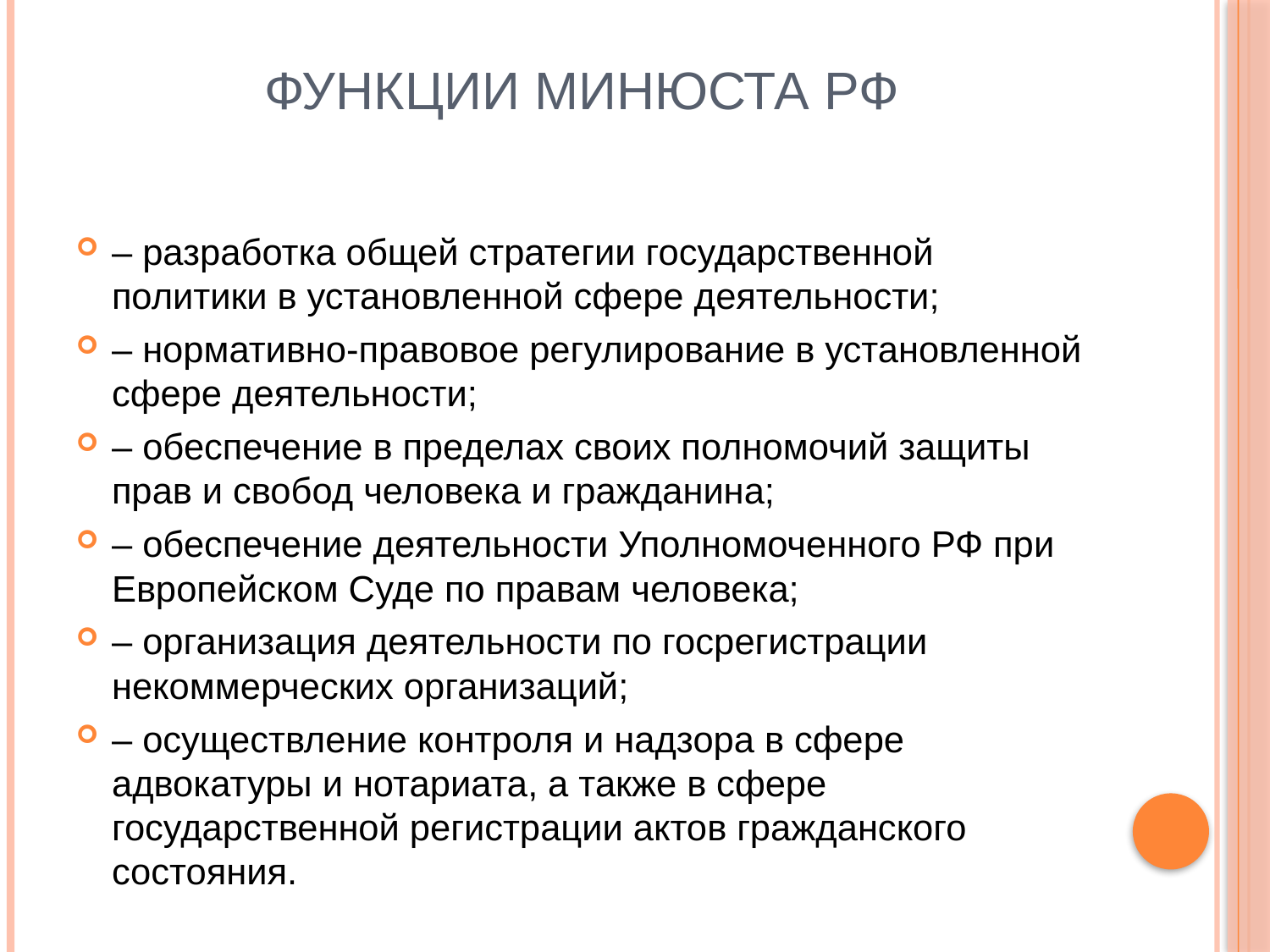

# Функции МинЮста РФ
– разработка общей стратегии государственной политики в установленной сфере деятельности;
– нормативно-правовое регулирование в установленной сфере деятельности;
– обеспечение в пределах своих полномочий защиты прав и свобод человека и гражданина;
– обеспечение деятельности Уполномоченного РФ при Европейском Суде по правам человека;
– организация деятельности по госрегистрации некоммерческих организаций;
– осуществление контроля и надзора в сфере адвокатуры и нотариата, а также в сфере государственной регистрации актов гражданского состояния.